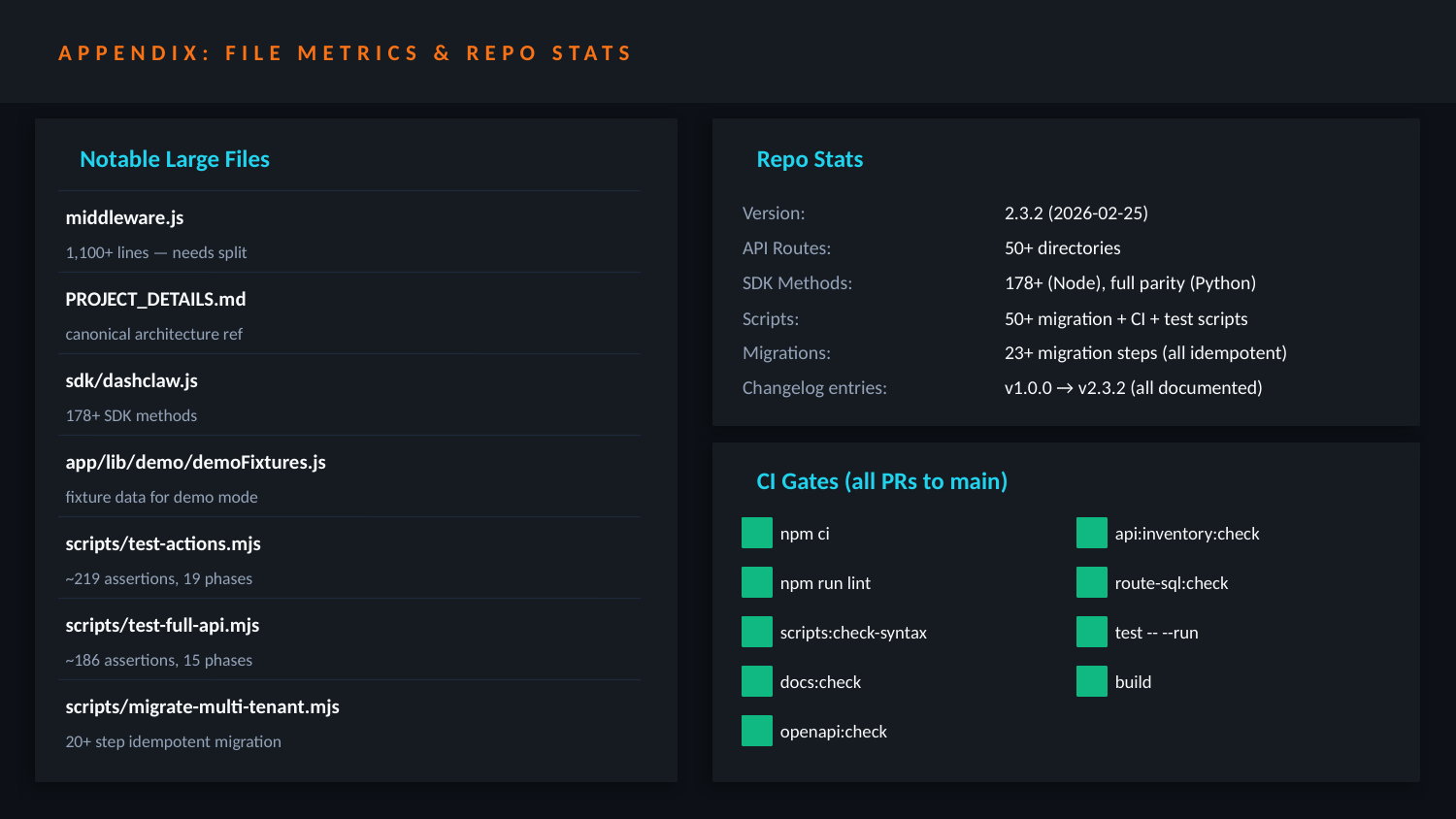

APPENDIX: FILE METRICS & REPO STATS

Notable Large Files
Repo Stats

middleware.js
Version:
2.3.2 (2026-02-25)
API Routes:
50+ directories
1,100+ lines — needs split
SDK Methods:
178+ (Node), full parity (Python)

PROJECT_DETAILS.md
Scripts:
50+ migration + CI + test scripts
canonical architecture ref
Migrations:
23+ migration steps (all idempotent)

sdk/dashclaw.js
Changelog entries:
v1.0.0 → v2.3.2 (all documented)
178+ SDK methods

app/lib/demo/demoFixtures.js

CI Gates (all PRs to main)
fixture data for demo mode

npm ci

api:inventory:check
scripts/test-actions.mjs
~219 assertions, 19 phases

npm run lint

route-sql:check

scripts/test-full-api.mjs

scripts:check-syntax

test -- --run
~186 assertions, 15 phases

docs:check

build

scripts/migrate-multi-tenant.mjs

openapi:check
20+ step idempotent migration